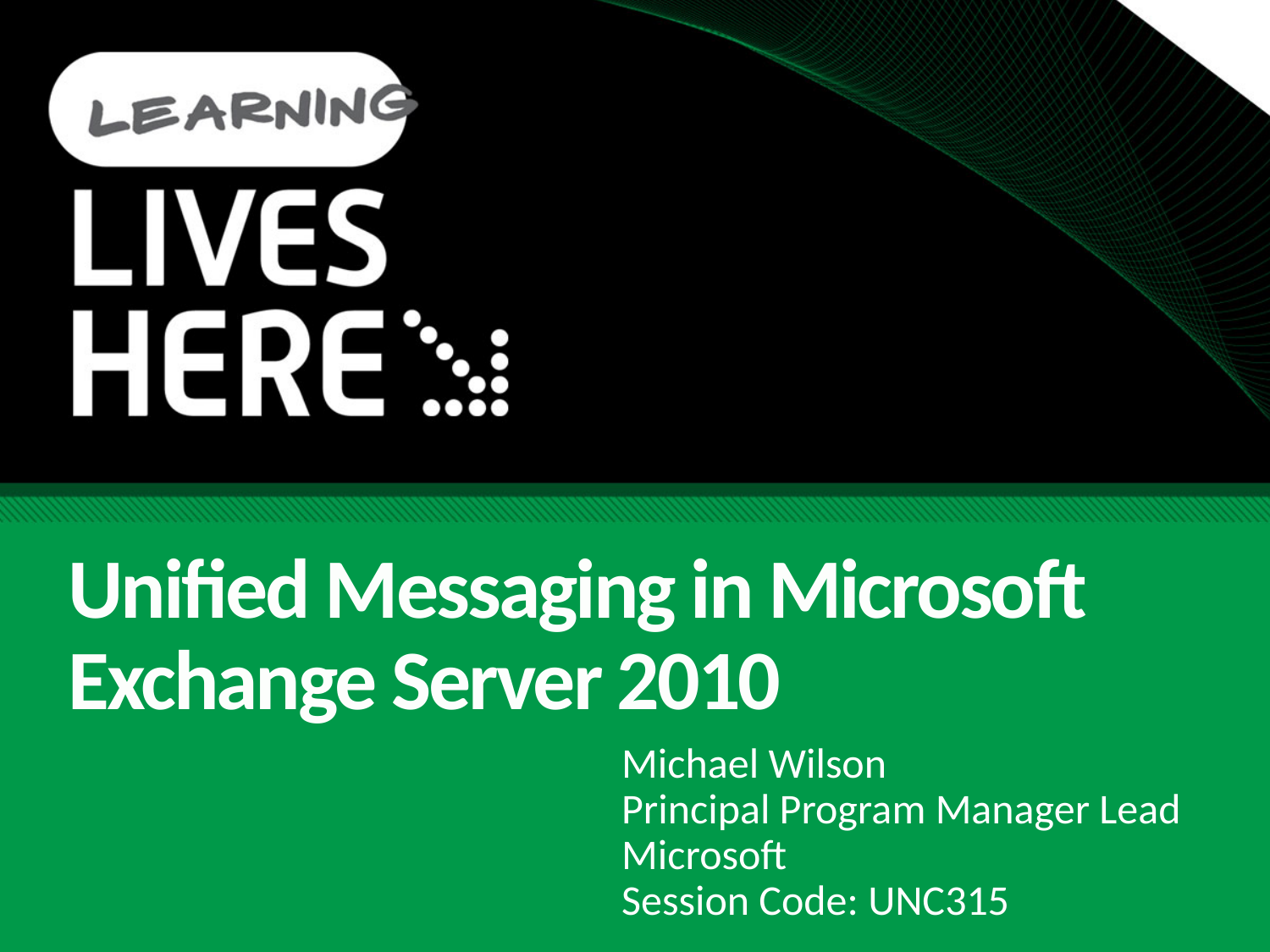

# Unified Messaging in Microsoft Exchange Server 2010
Michael Wilson
Principal Program Manager Lead
Microsoft
Session Code: UNC315